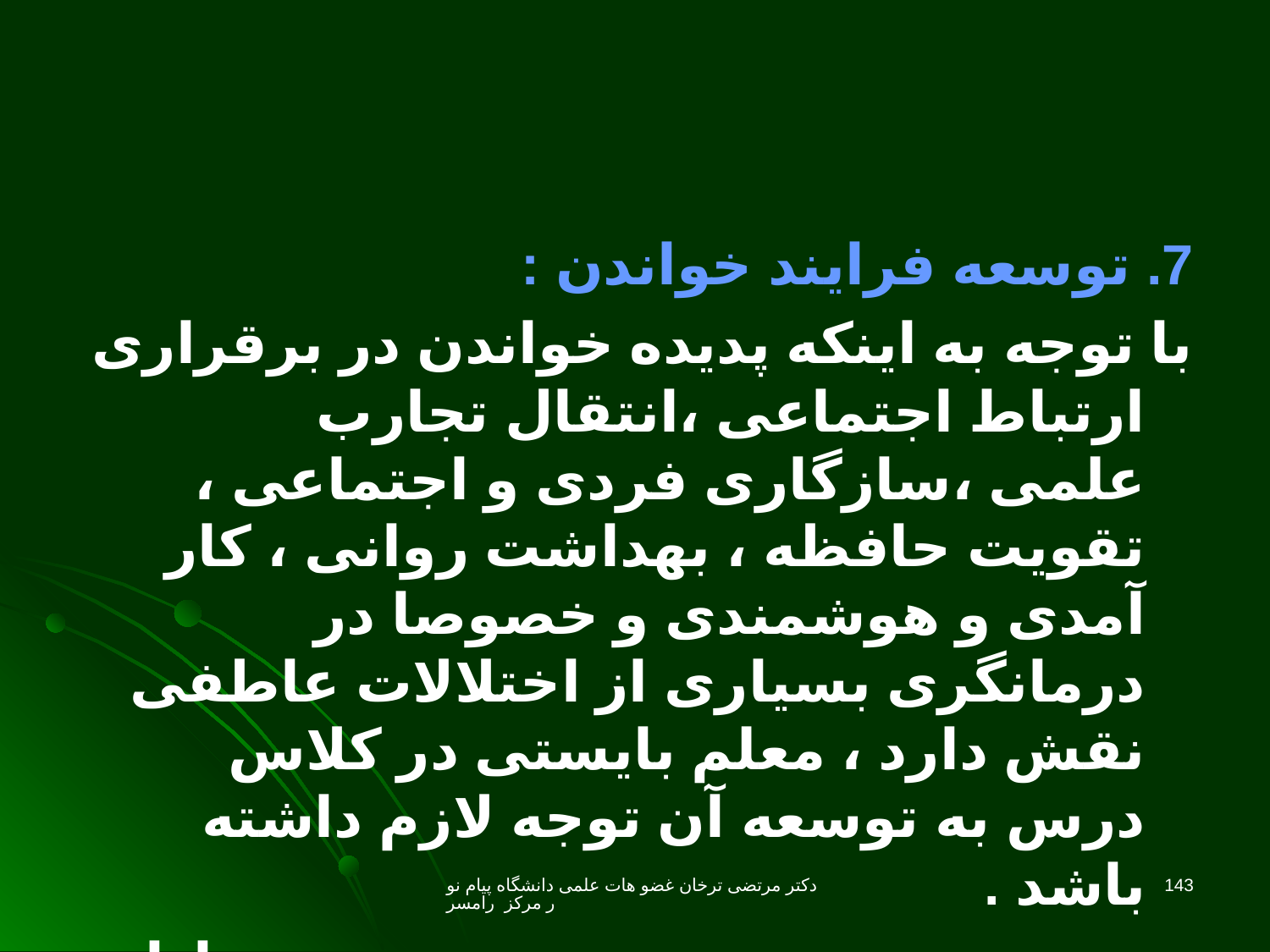

7. توسعه فرایند خواندن :
با توجه به اینکه پدیده خواندن در برقراری ارتباط اجتماعی ،انتقال تجارب علمی ،سازگاری فردی و اجتماعی ، تقویت حافظه ، بهداشت روانی ، کار آمدی و هوشمندی و خصوصا در درمانگری بسیاری از اختلالات عاطفی نقش دارد ، معلم بایستی در کلاس درس به توسعه آن توجه لازم داشته باشد .
ادامه
دکتر مرتضی ترخان غضو هات علمی دانشگاه پیام نور مرکز رامسر
143